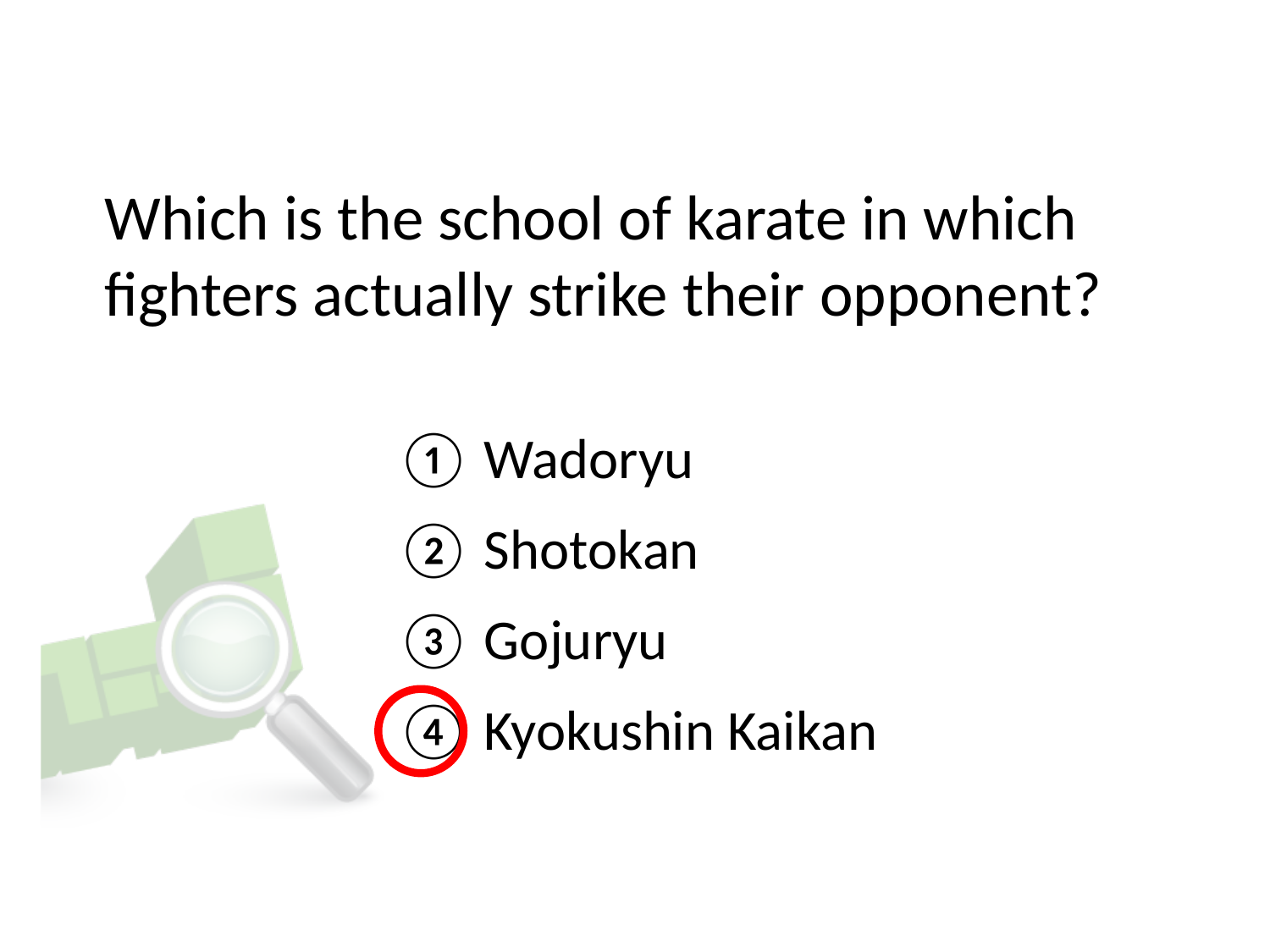

# Which is the school of karate in which fighters actually strike their opponent?
① Wadoryu
② Shotokan
③ Gojuryu
④ Kyokushin Kaikan